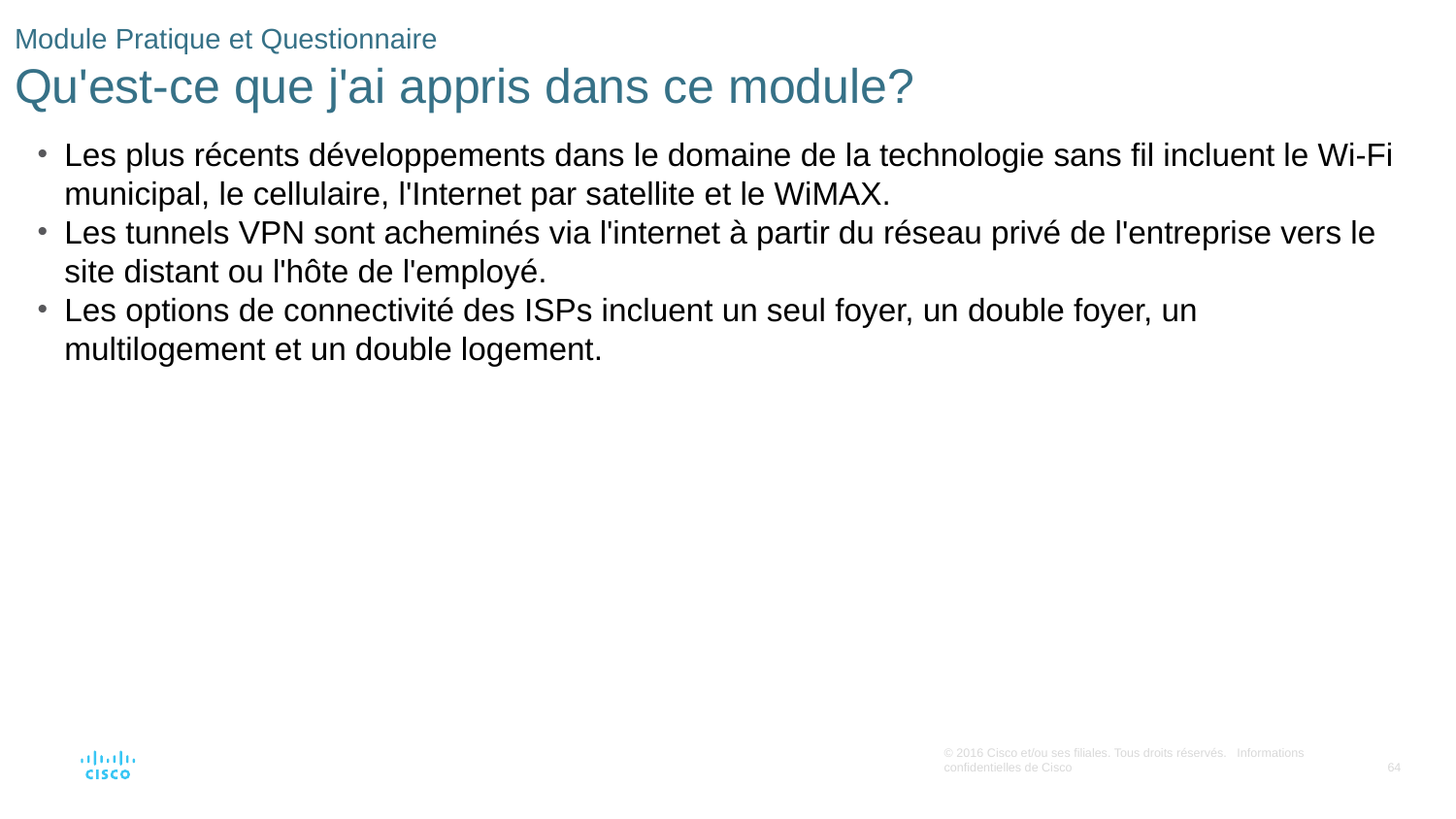

# Module Pratique et Questionnaire Qu'est-ce que j'ai appris dans ce module?
Les plus récents développements dans le domaine de la technologie sans fil incluent le Wi-Fi municipal, le cellulaire, l'Internet par satellite et le WiMAX.
Les tunnels VPN sont acheminés via l'internet à partir du réseau privé de l'entreprise vers le site distant ou l'hôte de l'employé.
Les options de connectivité des ISPs incluent un seul foyer, un double foyer, un multilogement et un double logement.